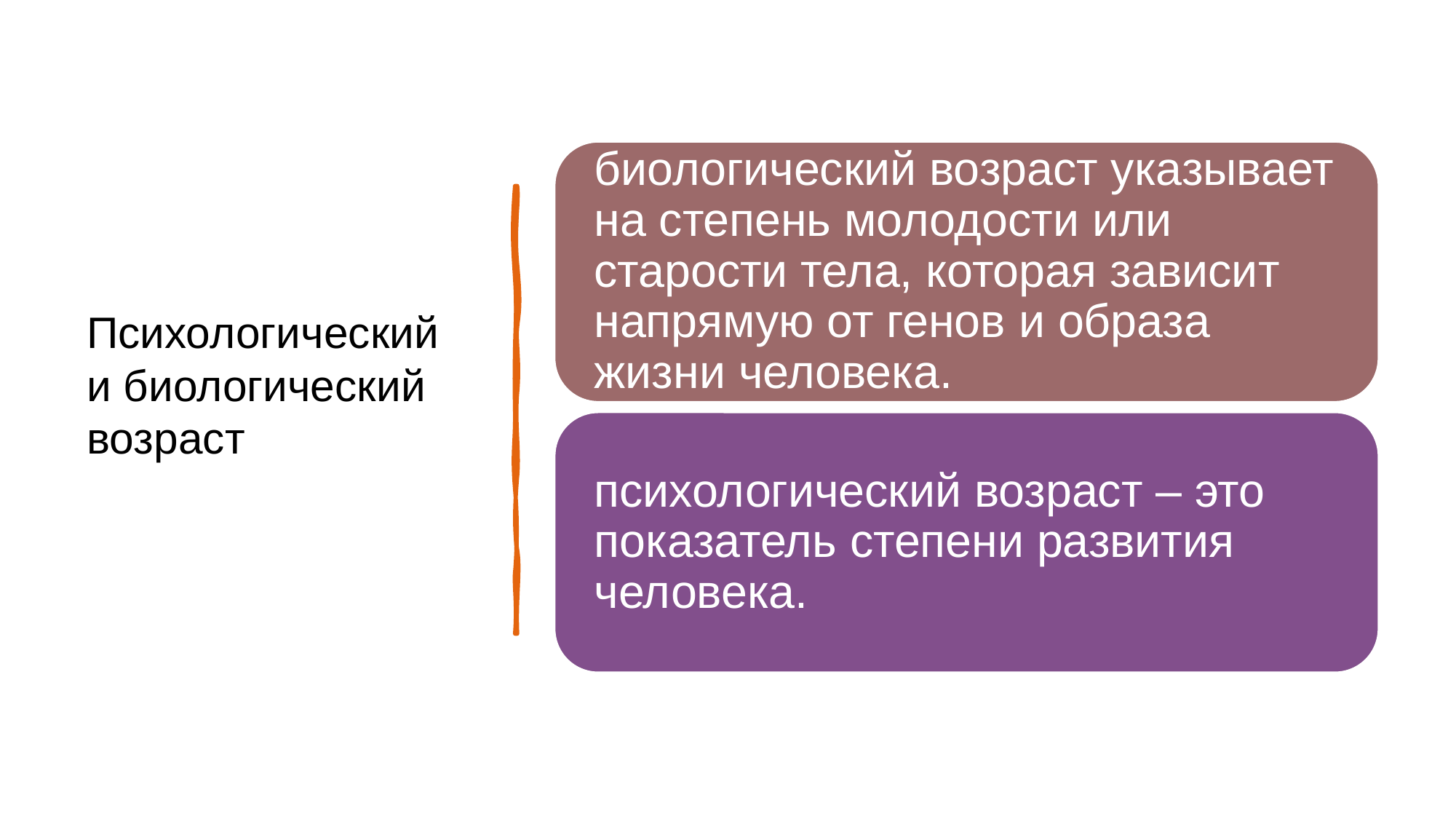

биологический возраст указывает на степень молодости или старости тела, которая зависит напрямую от генов и образа жизни человека.
психологический возраст – это показатель степени развития человека.
# Психологический и биологический возраст